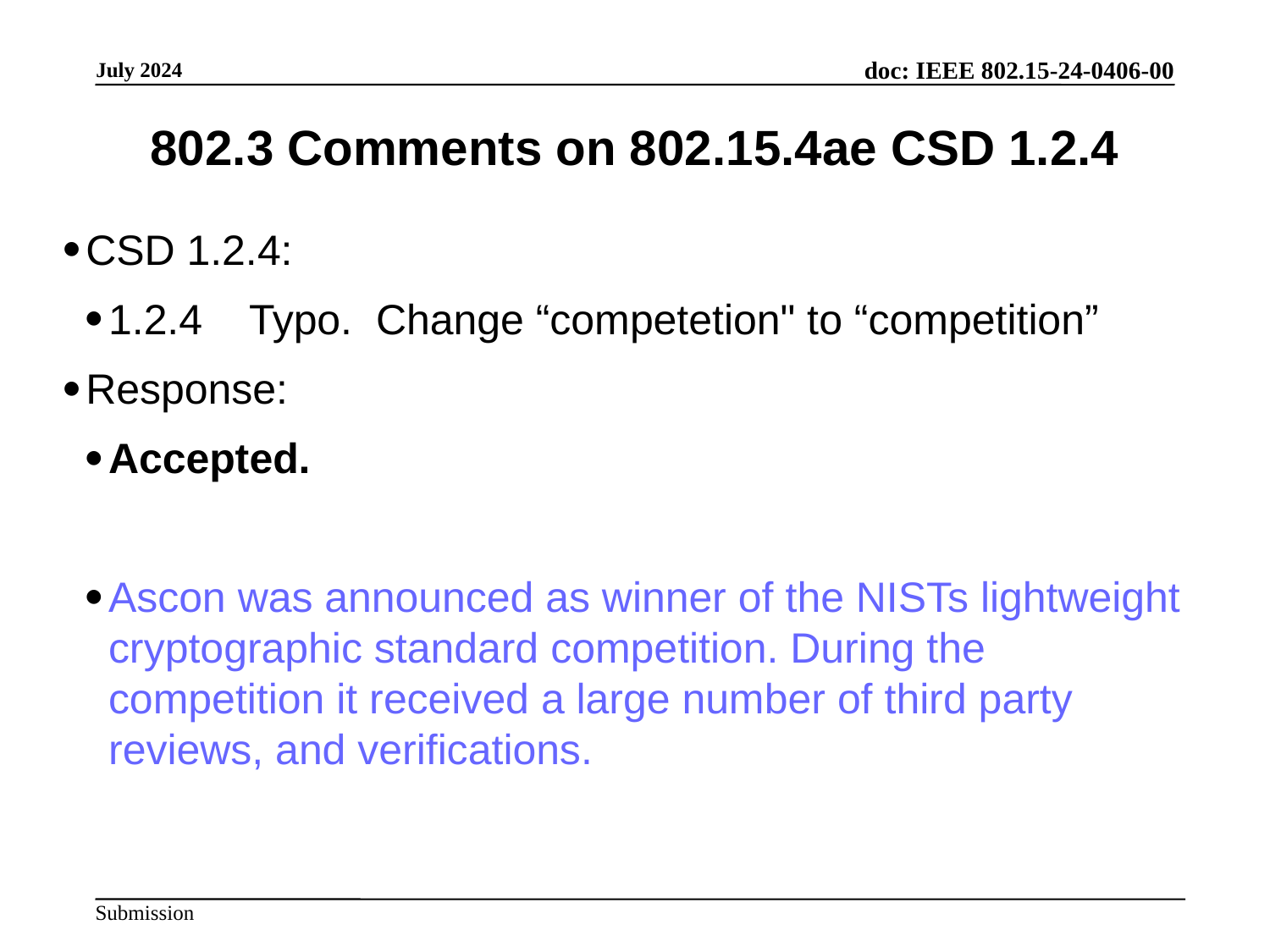

802.3 Comments on 802.15.4ae CSD 1.2.4
CSD 1.2.4:
1.2.4    Typo.  Change “competetion" to “competition”
Response:
Accepted.

Ascon was announced as winner of the NISTs lightweight cryptographic standard competition. During the competition it received a large number of third party reviews, and verifications.